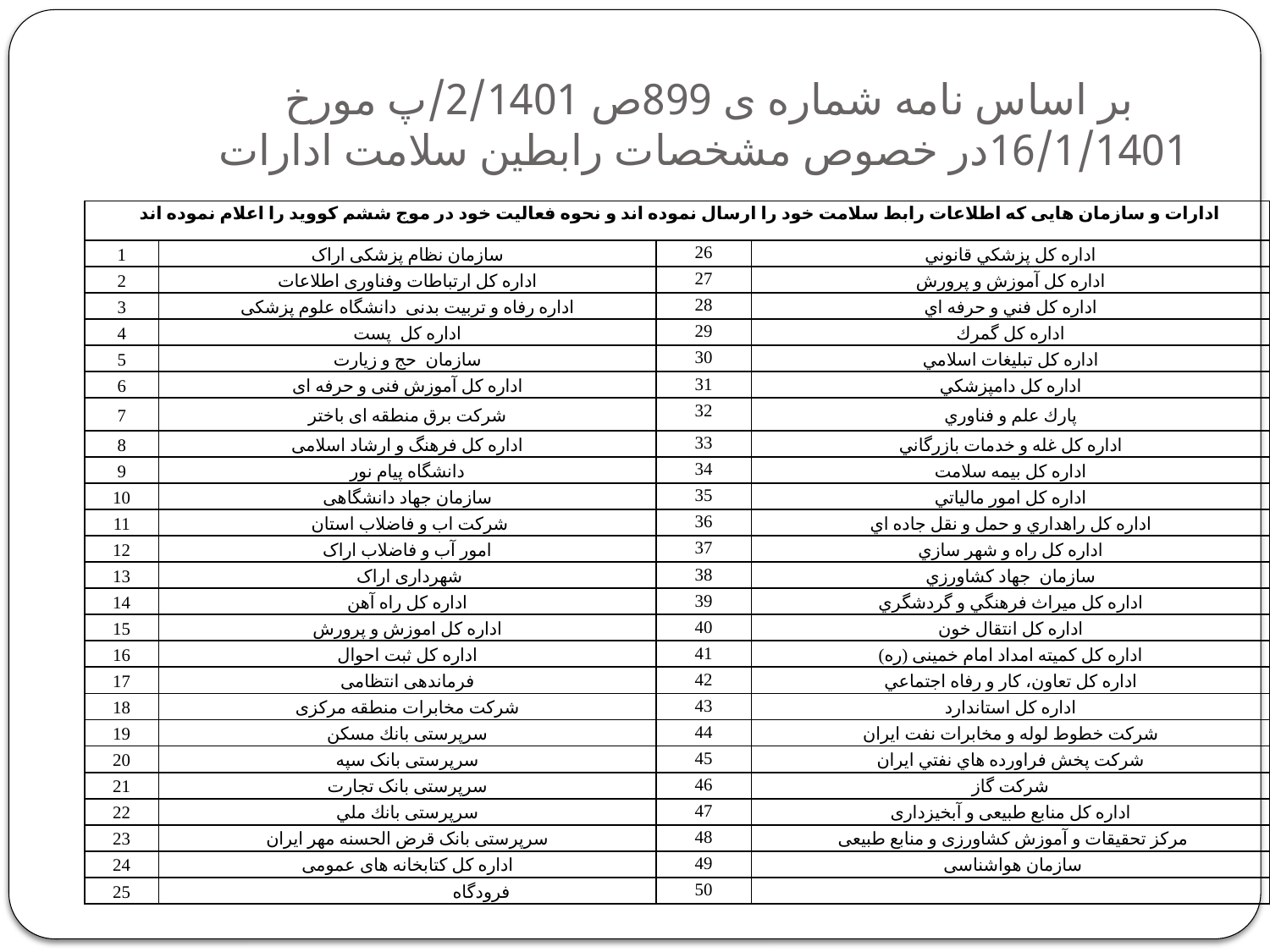

# بر اساس نامه شماره ی 899ص 2/1401/پ مورخ 16/1/1401در خصوص مشخصات رابطین سلامت ادارات
| ادارات و سازمان هایی که اطلاعات رابط سلامت خود را ارسال نموده اند و نحوه فعالیت خود در موج ششم کووید را اعلام نموده اند |  |  |  |
| --- | --- | --- | --- |
| 1 | سازمان نظام پزشکی اراک | 26 | اداره کل پزشكي قانوني |
| 2 | اداره کل ارتباطات وفناوری اطلاعات | 27 | اداره کل آموزش و پرورش |
| 3 | اداره رفاه و تربیت بدنی دانشگاه علوم پزشکی | 28 | اداره کل فني و حرفه اي |
| 4 | اداره کل پست | 29 | اداره کل گمرك |
| 5 | سازمان حج و زیارت | 30 | اداره کل تبليغات اسلامي |
| 6 | اداره کل آموزش فنی و حرفه ای | 31 | اداره کل دامپزشكي |
| 7 | شرکت برق منطقه ای باختر | 32 | پارك علم و فناوري |
| 8 | اداره کل فرهنگ و ارشاد اسلامی | 33 | اداره کل غله و خدمات بازرگاني |
| 9 | دانشگاه پیام نور | 34 | اداره کل بيمه سلامت |
| 10 | سازمان جهاد دانشگاهی | 35 | اداره کل امور مالياتي |
| 11 | شرکت اب و فاضلاب استان | 36 | اداره کل راهداري و حمل و نقل جاده اي |
| 12 | امور آب و فاضلاب اراک | 37 | اداره کل راه و شهر سازي |
| 13 | شهرداری اراک | 38 | سازمان جهاد كشاورزي |
| 14 | اداره کل راه آهن | 39 | اداره کل ميراث فرهنگي و گردشگري |
| 15 | اداره کل اموزش و پرورش | 40 | اداره کل انتقال خون |
| 16 | اداره کل ثبت احوال | 41 | اداره کل كميته امداد امام خمینی (ره) |
| 17 | فرماندهی انتظامی | 42 | اداره کل تعاون، كار و رفاه اجتماعي |
| 18 | شرکت مخابرات منطقه مرکزی | 43 | اداره کل استاندارد |
| 19 | سرپرستی بانك مسكن | 44 | شرکت خطوط لوله و مخابرات نفت ايران |
| 20 | سرپرستی بانک سپه | 45 | شركت پخش فراورده هاي نفتي ايران |
| 21 | سرپرستی بانک تجارت | 46 | شرکت گاز |
| 22 | سرپرستی بانك ملي | 47 | اداره کل منابع طبیعی و آبخیزداری |
| 23 | سرپرستی بانک قرض الحسنه مهر ایران | 48 | مرکز تحقیقات و آموزش کشاورزی و منابع طبیعی |
| 24 | اداره کل کتابخانه های عمومی | 49 | سازمان هواشناسی |
| 25 | فرودگاه | 50 |  |